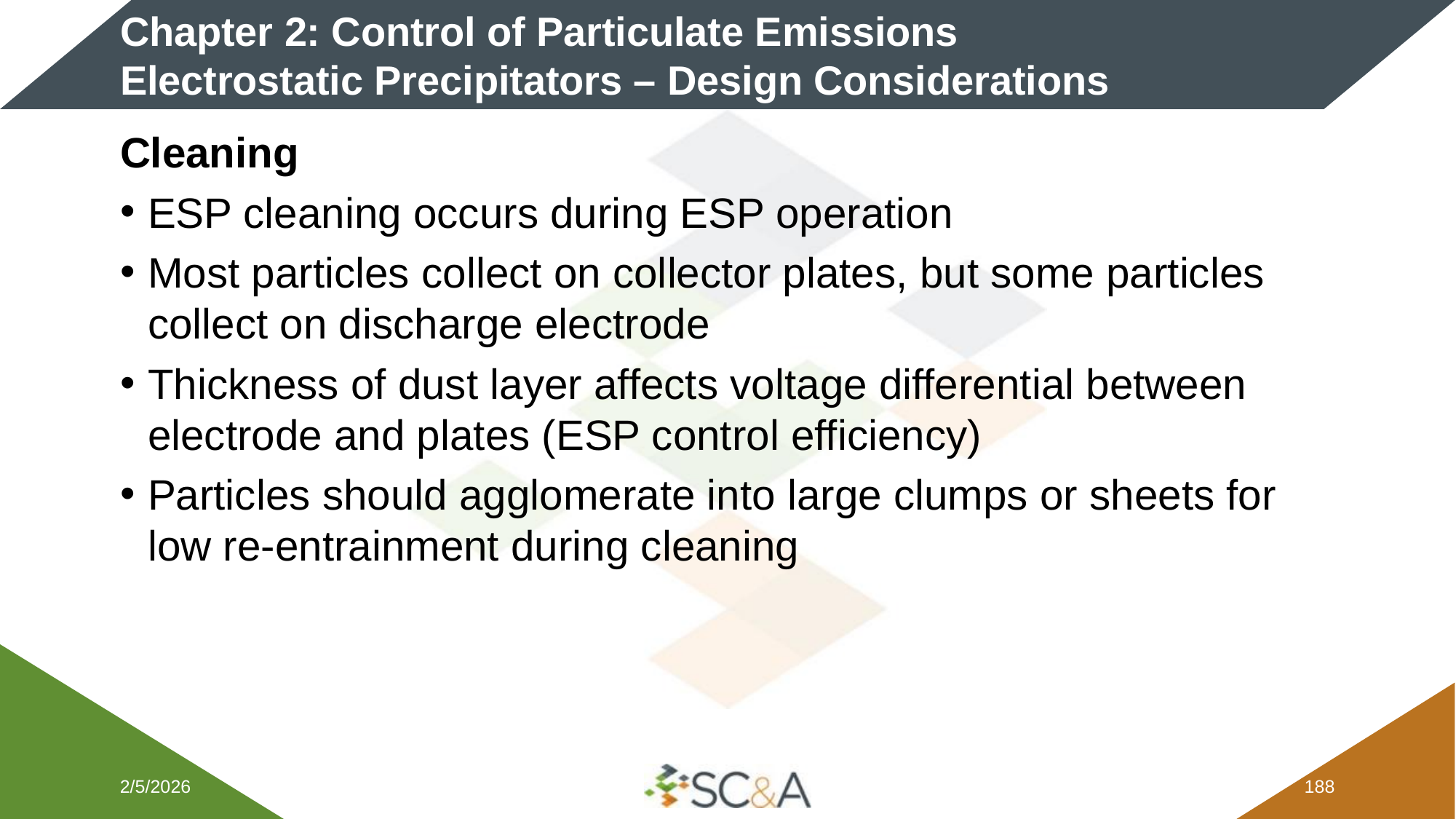

# Chapter 2: Control of Particulate Emissions Electrostatic Precipitators – Design Considerations
Cleaning
ESP cleaning occurs during ESP operation
Most particles collect on collector plates, but some particles collect on discharge electrode
Thickness of dust layer affects voltage differential between electrode and plates (ESP control efficiency)
Particles should agglomerate into large clumps or sheets for low re-entrainment during cleaning
2/5/2026
188